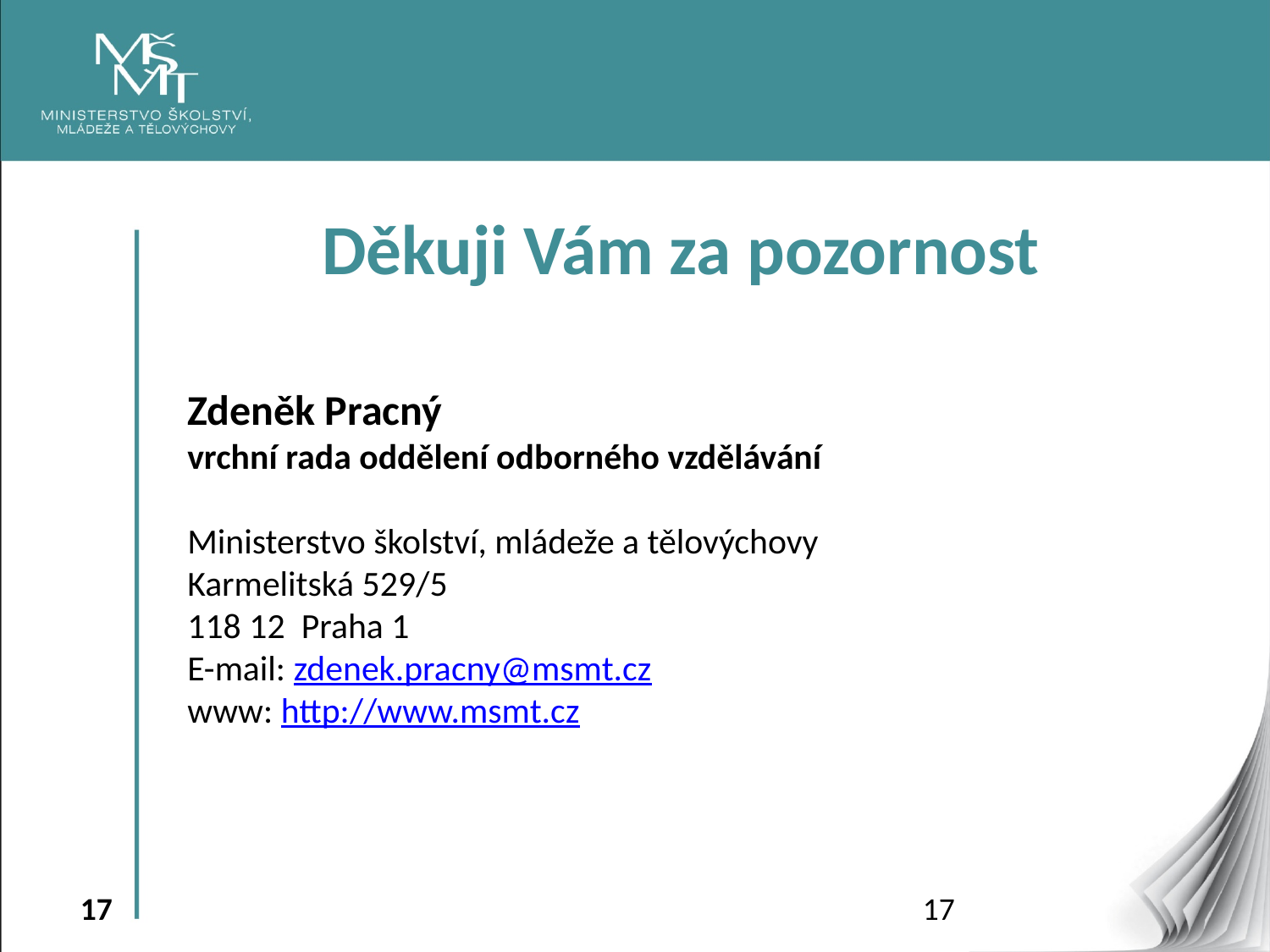

Děkuji Vám za pozornost

Zdeněk Pracný
vrchní rada oddělení odborného vzdělávání

Ministerstvo školství, mládeže a tělovýchovy
Karmelitská 529/5
118 12  Praha 1
E-mail: zdenek.pracny@msmt.cz
www: http://www.msmt.cz

17